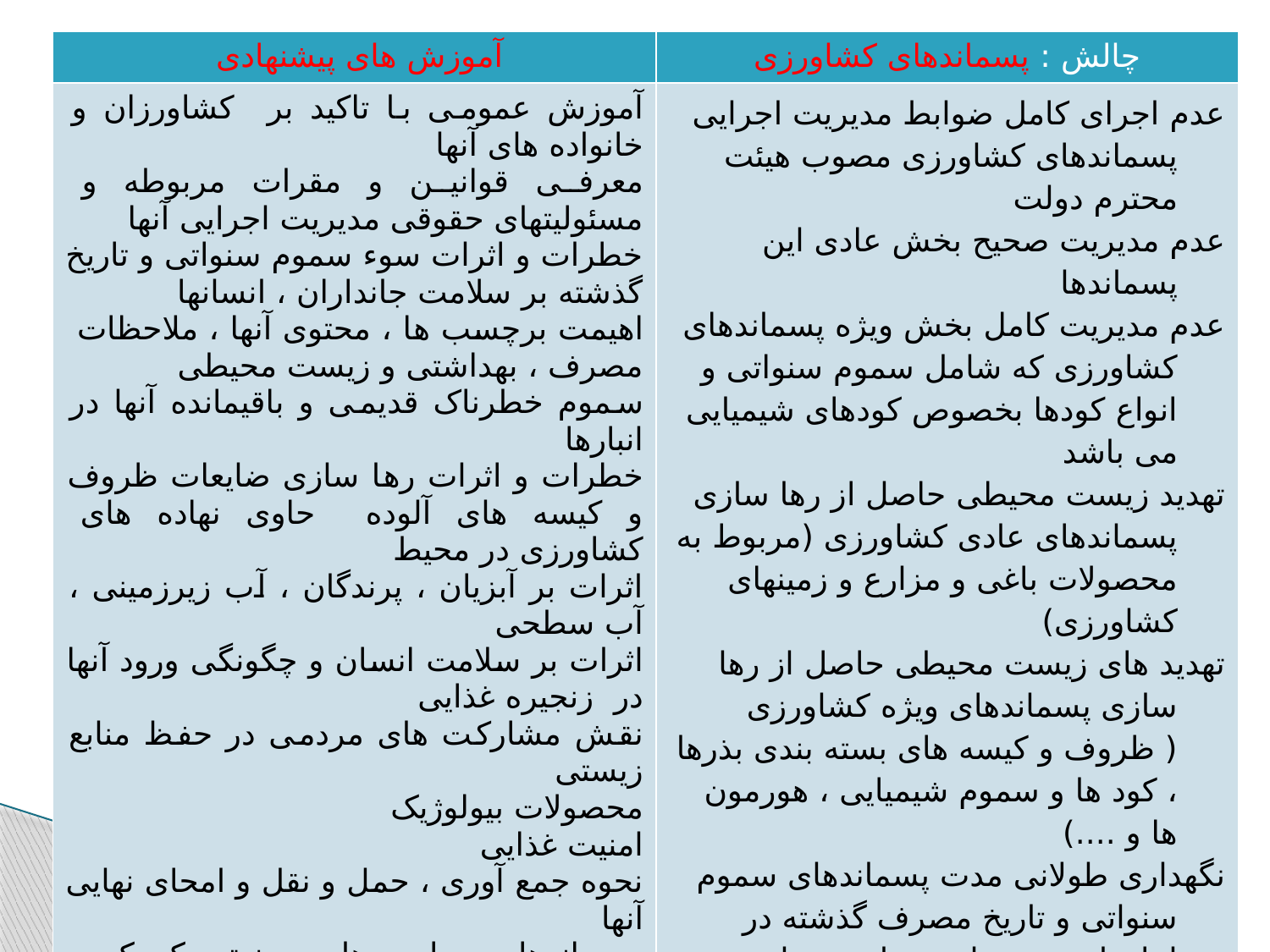

| آموزش های پیشنهادی | چالش : پسماندهای کشاورزی |
| --- | --- |
| آموزش عمومی با تاکید بر کشاورزان و خانواده های آنها معرفی قوانین و مقرات مربوطه و مسئولیتهای حقوقی مدیریت اجرایی آنها خطرات و اثرات سوء سموم سنواتی و تاریخ گذشته بر سلامت جانداران ، انسانها اهیمت برچسب ها ، محتوی آنها ، ملاحظات مصرف ، بهداشتی و زیست محیطی سموم خطرناک قدیمی و باقیمانده آنها در انبارها خطرات و اثرات رها سازی ضایعات ظروف و کیسه های آلوده حاوی نهاده های کشاورزی در محیط اثرات بر آبزیان ، پرندگان ، آب زیرزمینی ، آب سطحی اثرات بر سلامت انسان و چگونگی ورود آنها در زنجیره غذایی نقش مشارکت های مردمی در حفظ منابع زیستی محصولات بیولوژیک امنیت غذایی نحوه جمع آوری ، حمل و نقل و امحای نهایی آنها پسماندها در واحد های صنعتی کوچک و بزرک پسماندها در دامداری ها و ملاحظات زیست محیطی و بهداشتی آنها | عدم اجرای کامل ضوابط مدیریت اجرایی پسماندهای کشاورزی مصوب هیئت محترم دولت عدم مدیریت صحیح بخش عادی این پسماندها عدم مدیریت کامل بخش ویژه پسماندهای کشاورزی که شامل سموم سنواتی و انواع کودها بخصوص کودهای شیمیایی می باشد تهدید زیست محیطی حاصل از رها سازی پسماندهای عادی کشاورزی (مربوط به محصولات باغی و مزارع و زمینهای کشاورزی) تهدید های زیست محیطی حاصل از رها سازی پسماندهای ویژه کشاورزی ( ظروف و کیسه های بسته بندی بذرها ، کود ها و سموم شیمیایی ، هورمون ها و ....) نگهداری طولانی مدت پسماندهای سموم سنواتی و تاریخ مصرف گذشته در انبارها ی مربوط به وزارت جهاد کشاورزی و سایر اماکن |